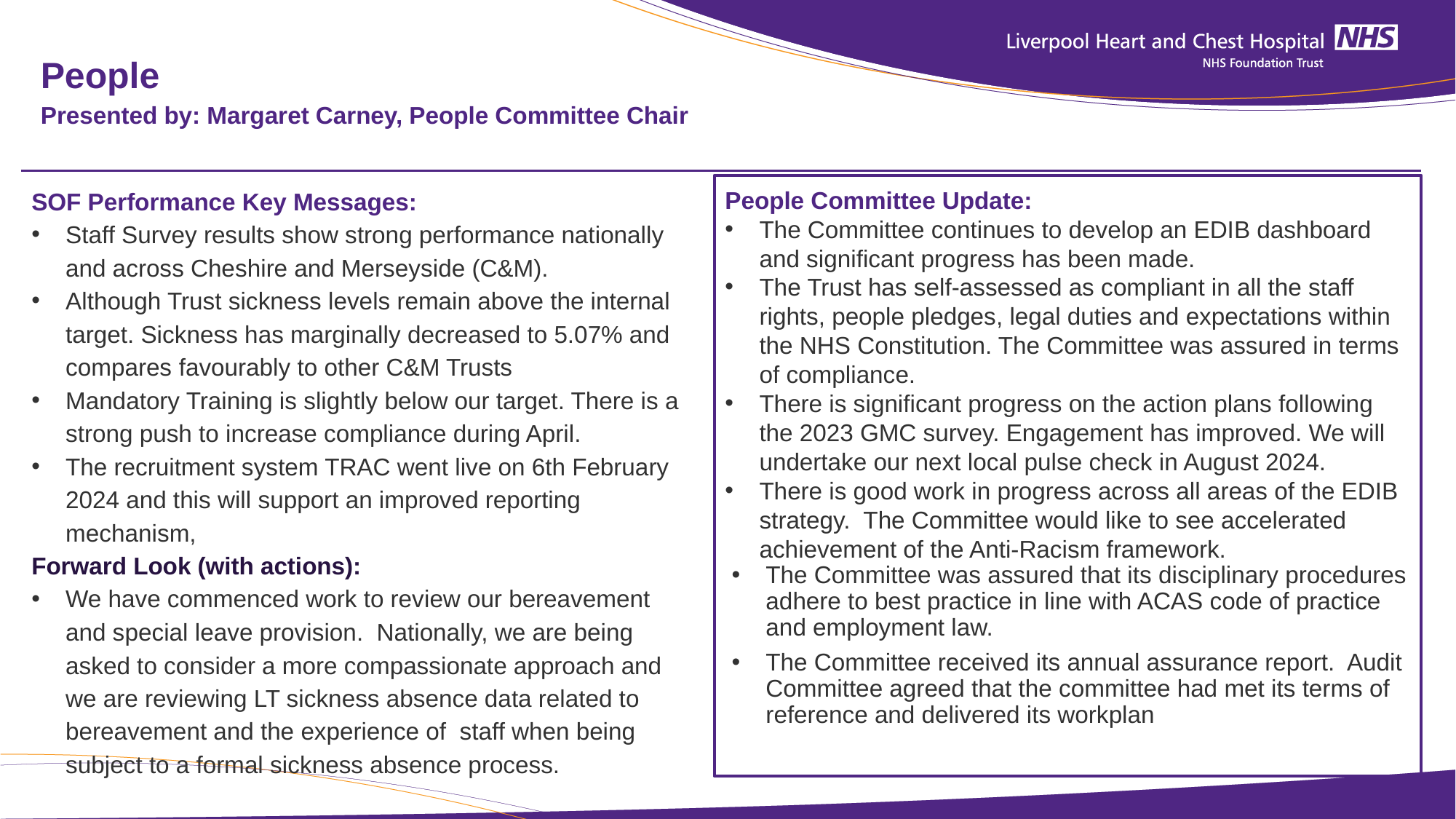

# People Presented by: Margaret Carney, People Committee Chair
People Committee Update:
The Committee continues to develop an EDIB dashboard and significant progress has been made.
The Trust has self-assessed as compliant in all the staff rights, people pledges, legal duties and expectations within the NHS Constitution. The Committee was assured in terms of compliance.
There is significant progress on the action plans following the 2023 GMC survey. Engagement has improved. We will undertake our next local pulse check in August 2024.
There is good work in progress across all areas of the EDIB strategy.  The Committee would like to see accelerated  achievement of the Anti-Racism framework.
The Committee was assured that its disciplinary procedures adhere to best practice in line with ACAS code of practice and employment law.
The Committee received its annual assurance report.  Audit Committee agreed that the committee had met its terms of reference and delivered its workplan

SOF Performance Key Messages:
Staff Survey results show strong performance nationally and across Cheshire and Merseyside (C&M).
Although Trust sickness levels remain above the internal target. Sickness has marginally decreased to 5.07% and compares favourably to other C&M Trusts
Mandatory Training is slightly below our target. There is a strong push to increase compliance during April.
The recruitment system TRAC went live on 6th February 2024 and this will support an improved reporting mechanism,
Forward Look (with actions):
We have commenced work to review our bereavement and special leave provision.  Nationally, we are being asked to consider a more compassionate approach and we are reviewing LT sickness absence data related to bereavement and the experience of  staff when being subject to a formal sickness absence process.